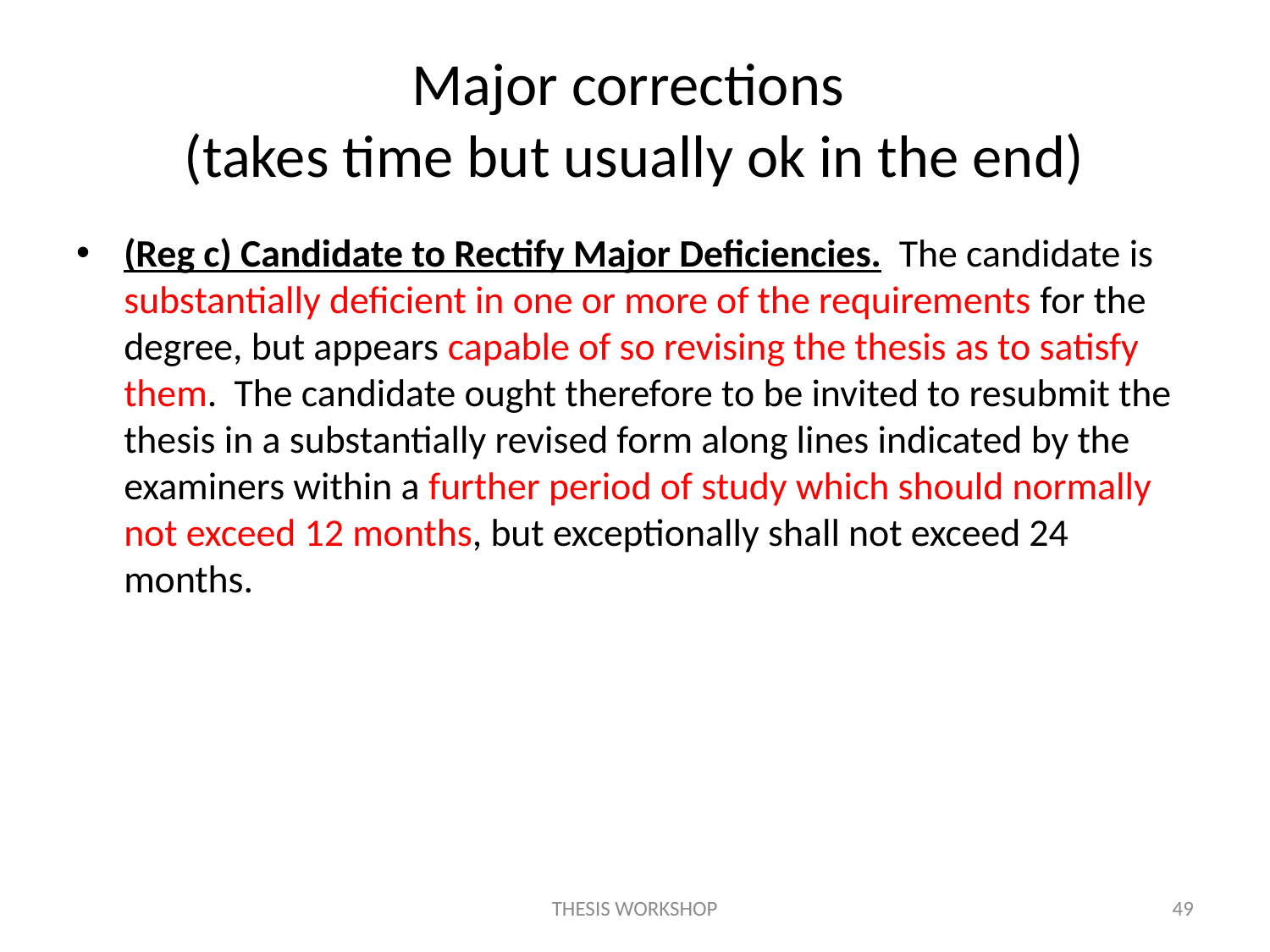

# Major corrections (takes time but usually ok in the end)
(Reg c) Candidate to Rectify Major Deficiencies.  The candidate is substantially deficient in one or more of the requirements for the degree, but appears capable of so revising the thesis as to satisfy them.  The candidate ought therefore to be invited to resubmit the thesis in a substantially revised form along lines indicated by the examiners within a further period of study which should normally not exceed 12 months, but exceptionally shall not exceed 24 months.
THESIS WORKSHOP
49